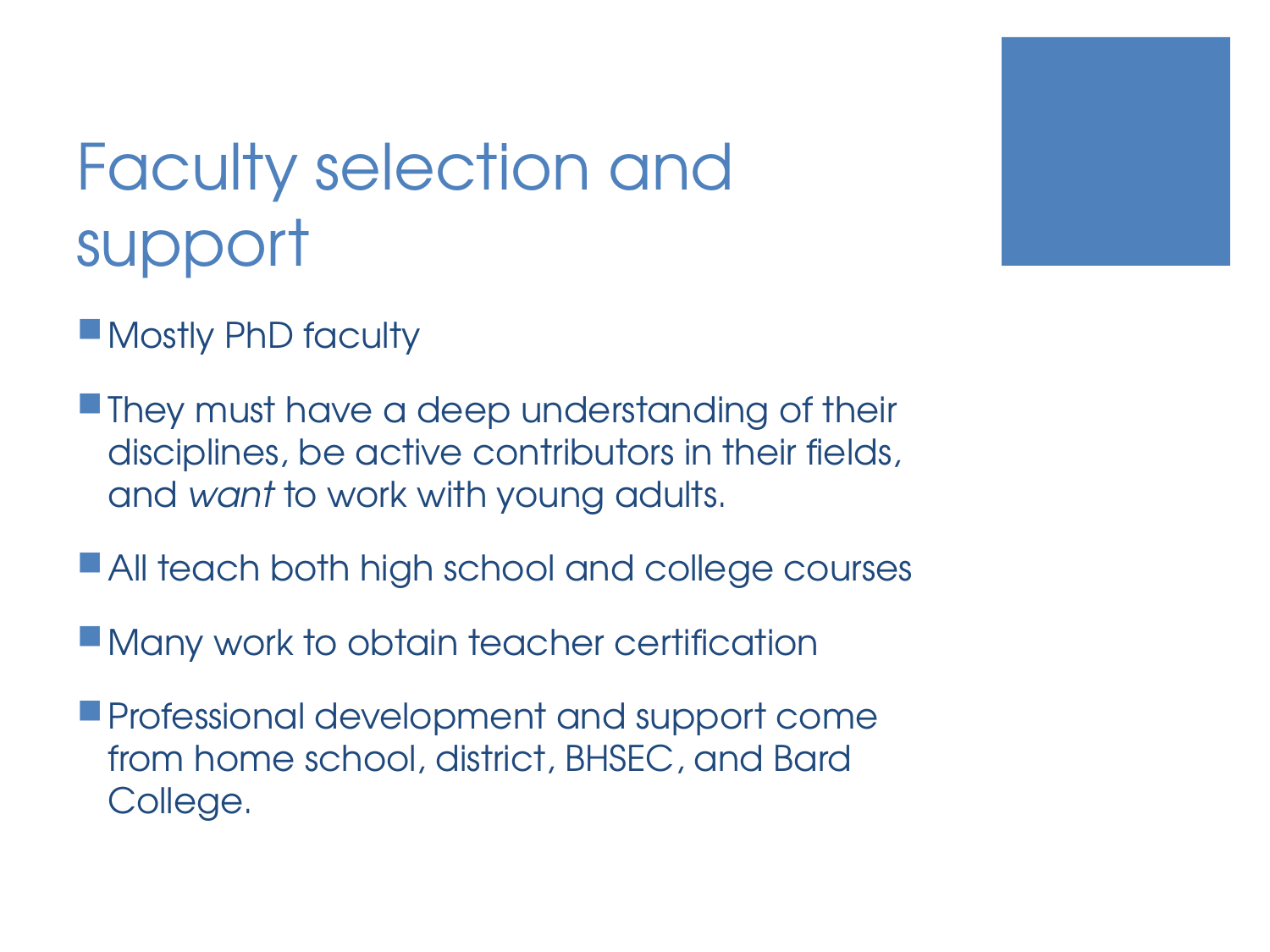

# Faculty selection and support
Mostly PhD faculty
They must have a deep understanding of their disciplines, be active contributors in their fields, and want to work with young adults.
All teach both high school and college courses
Many work to obtain teacher certification
Professional development and support come from home school, district, BHSEC, and Bard College.